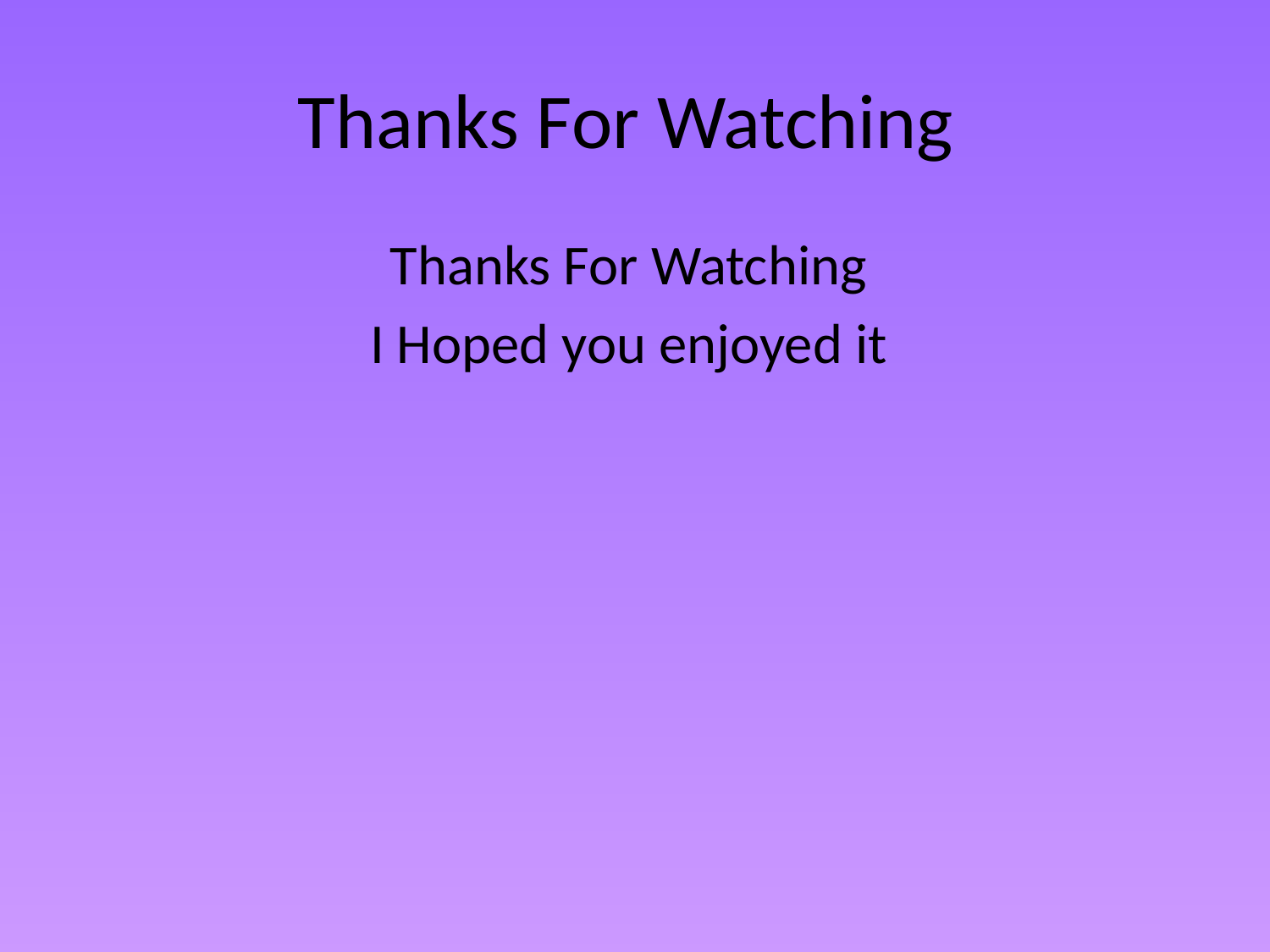

# Thanks For Watching
Thanks For Watching
I Hoped you enjoyed it